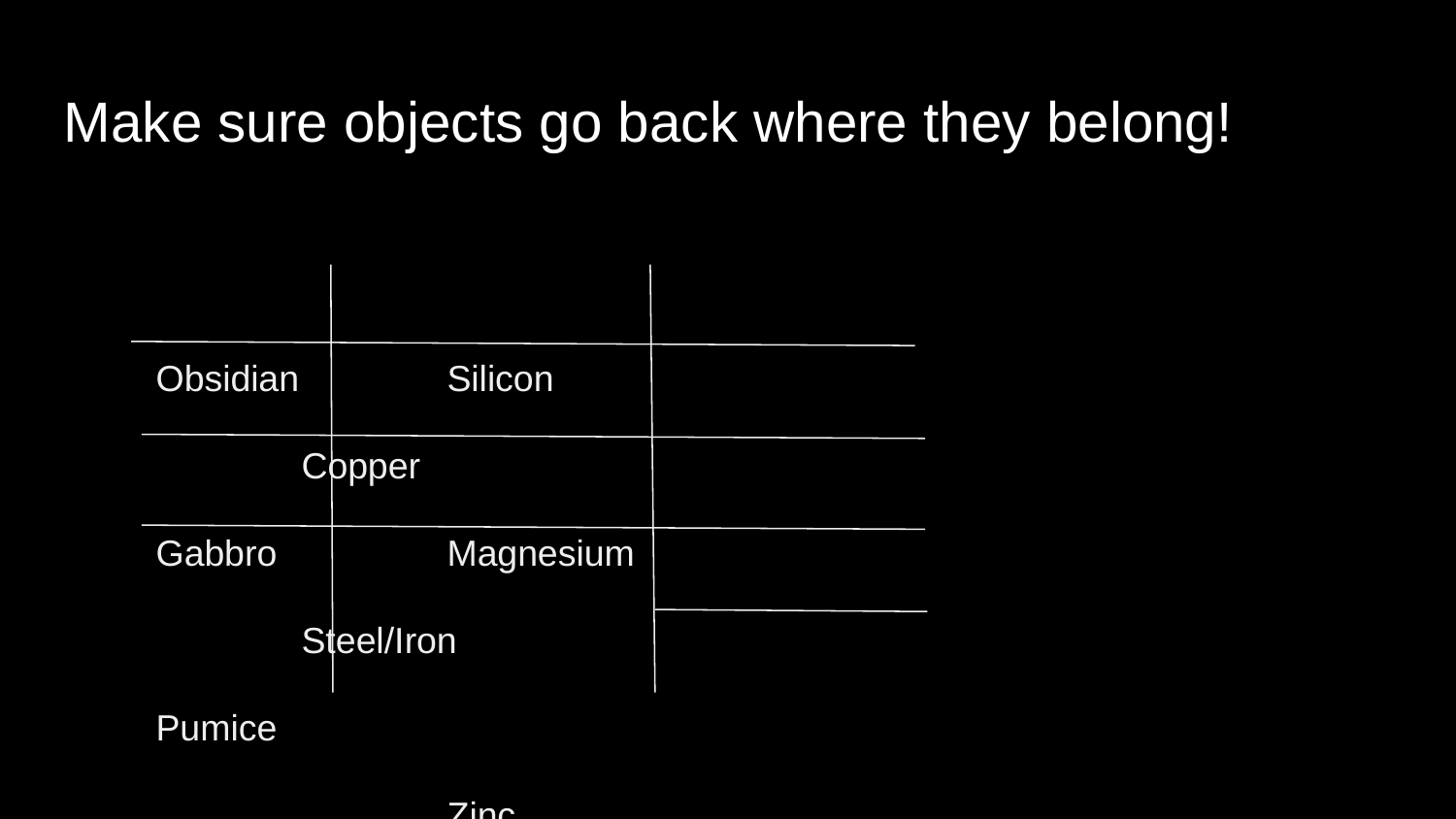

Make sure objects go back where they belong!

Obsidian		Silicon				Copper
Gabbro		Magnesium			Steel/Iron
Pumice							Zinc
								Mystery
								Aluminum